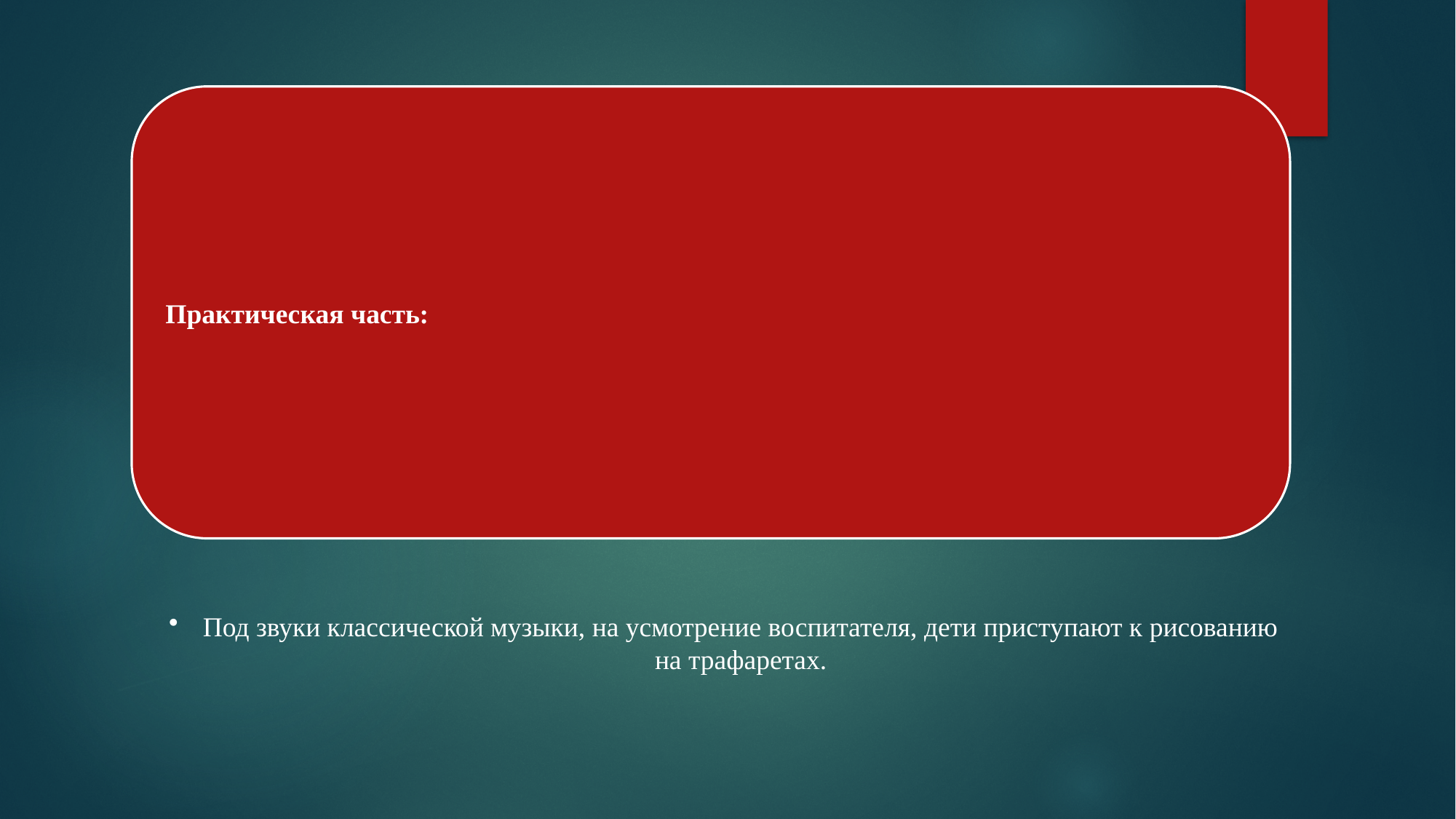

Практическая часть:
Под звуки классической музыки, на усмотрение воспитателя, дети приступают к рисованию на трафаретах.